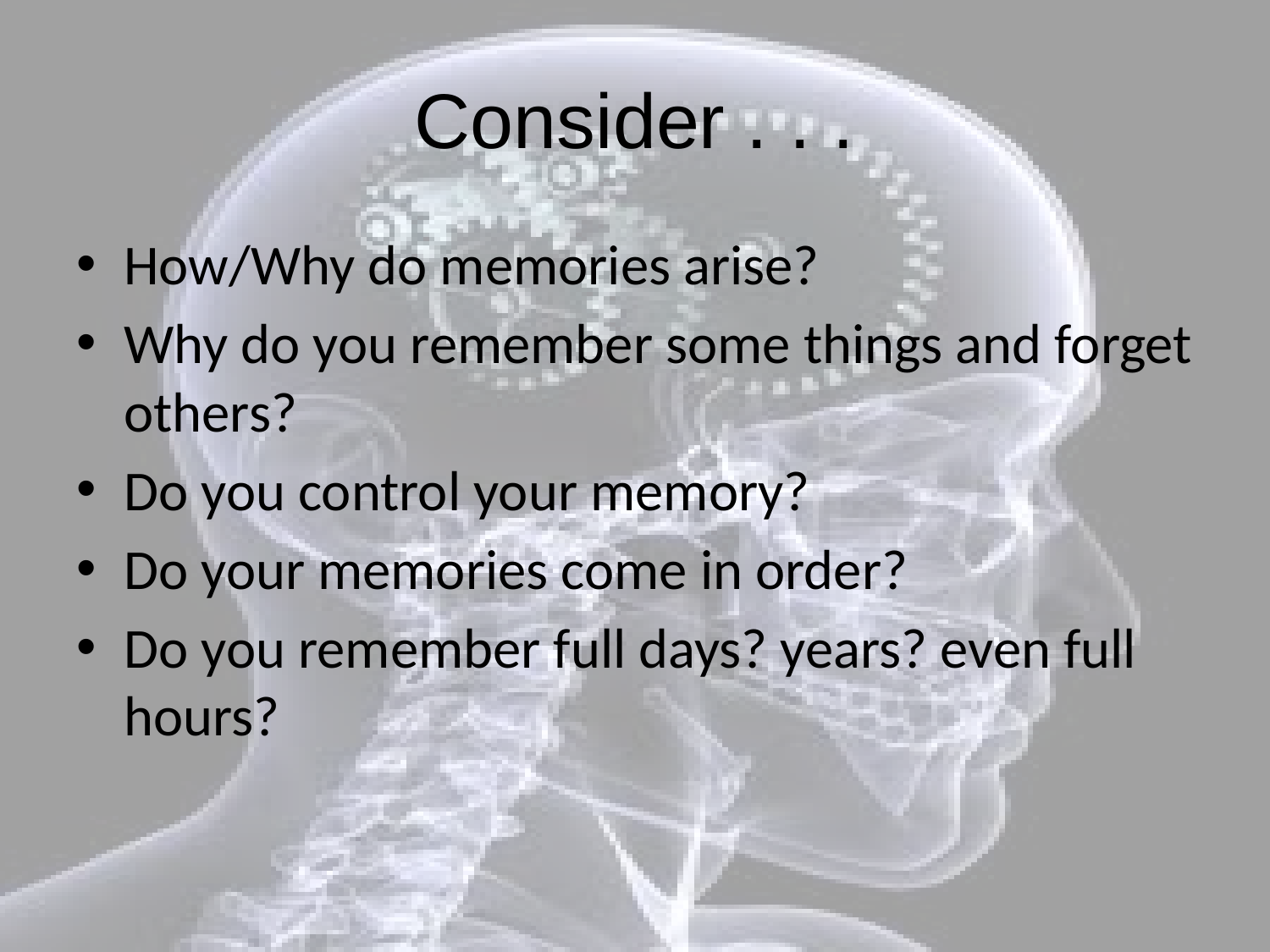

# Consider . . .
How/Why do memories arise?
Why do you remember some things and forget others?
Do you control your memory?
Do your memories come in order?
Do you remember full days? years? even full hours?